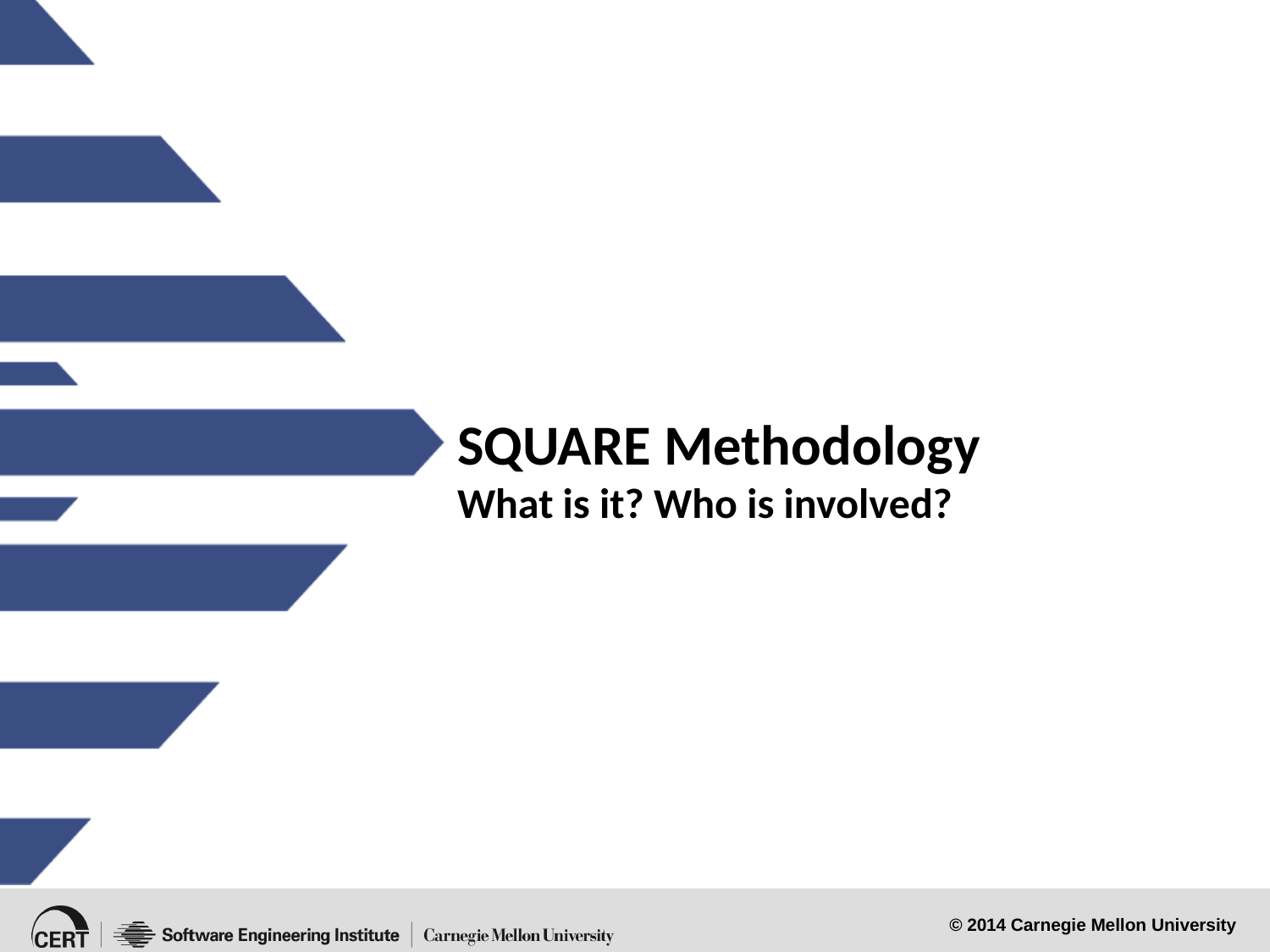

# SQUARE Methodology What is it? Who is involved?